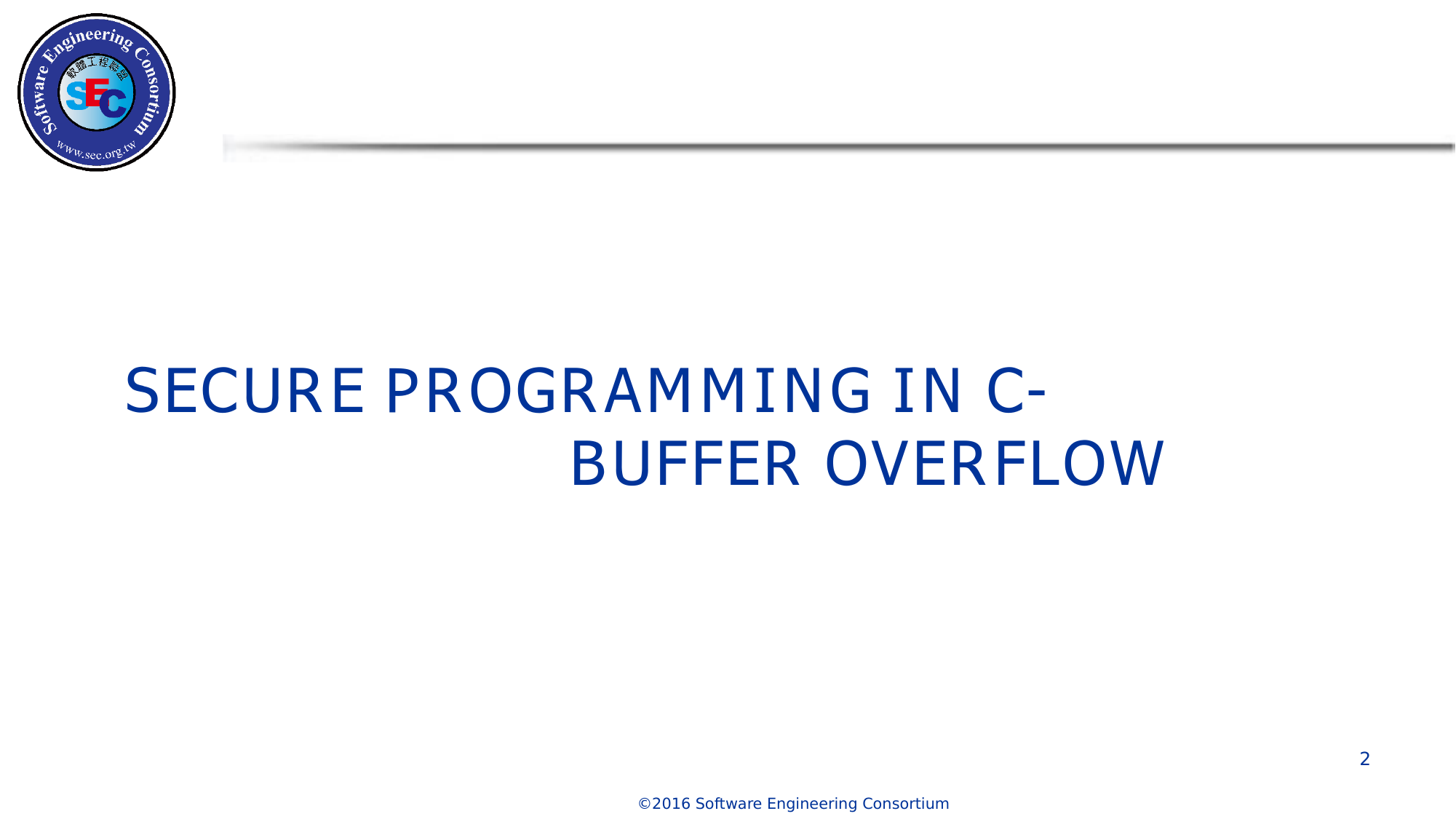

# SECURE PROGRAMMING IN C- BUFFER OVERFLOW
2